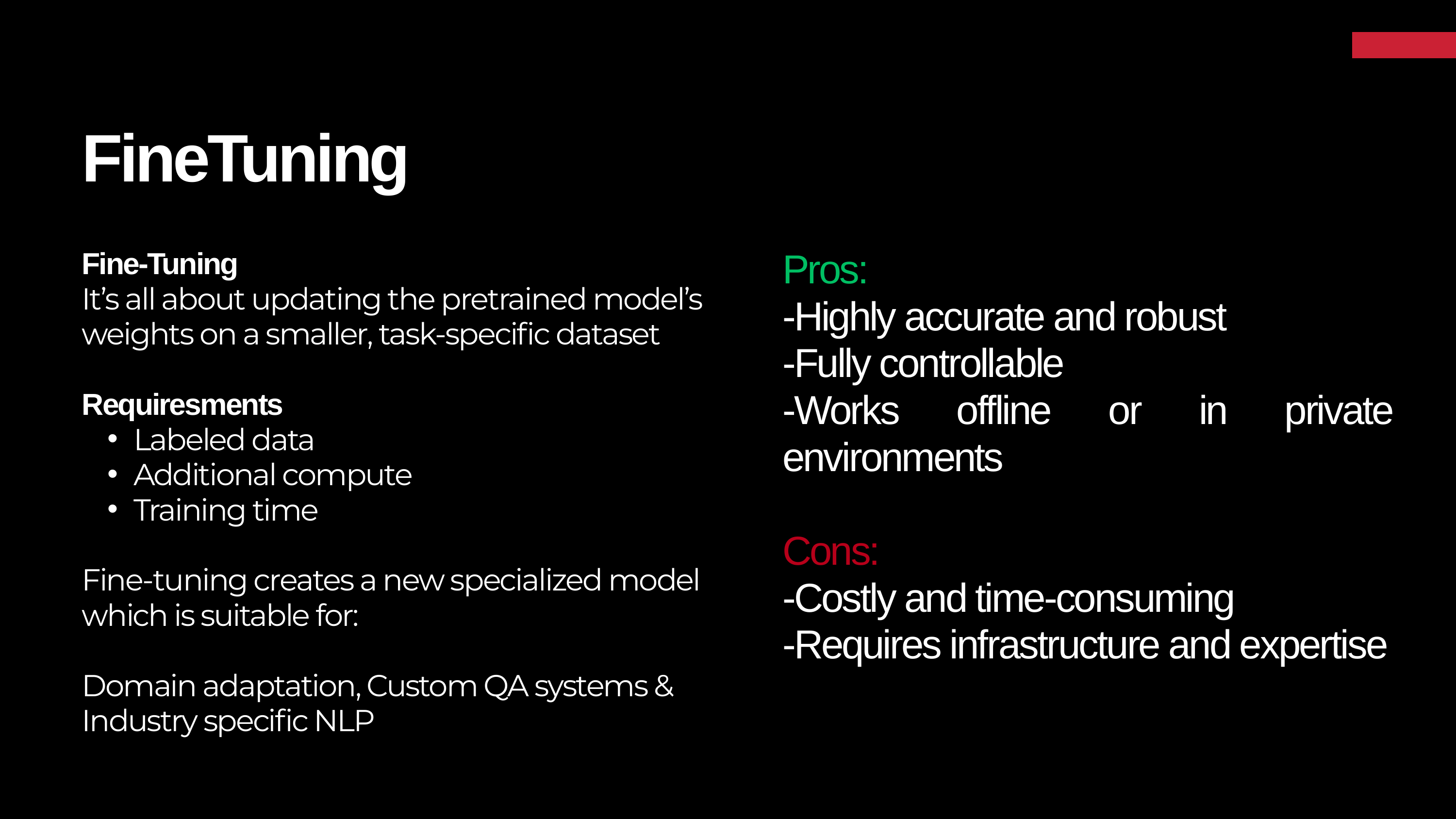

FineTuning
Pros:
-Highly accurate and robust
-Fully controllable
-Works offline or in private environments

Cons:
-Costly and time-consuming
-Requires infrastructure and expertise
Fine-Tuning
It’s all about updating the pretrained model’s weights on a smaller, task-specific dataset

Requiresments
Labeled data
Additional compute
Training time

Fine-tuning creates a new specialized model which is suitable for:

Domain adaptation, Custom QA systems & Industry specific NLP